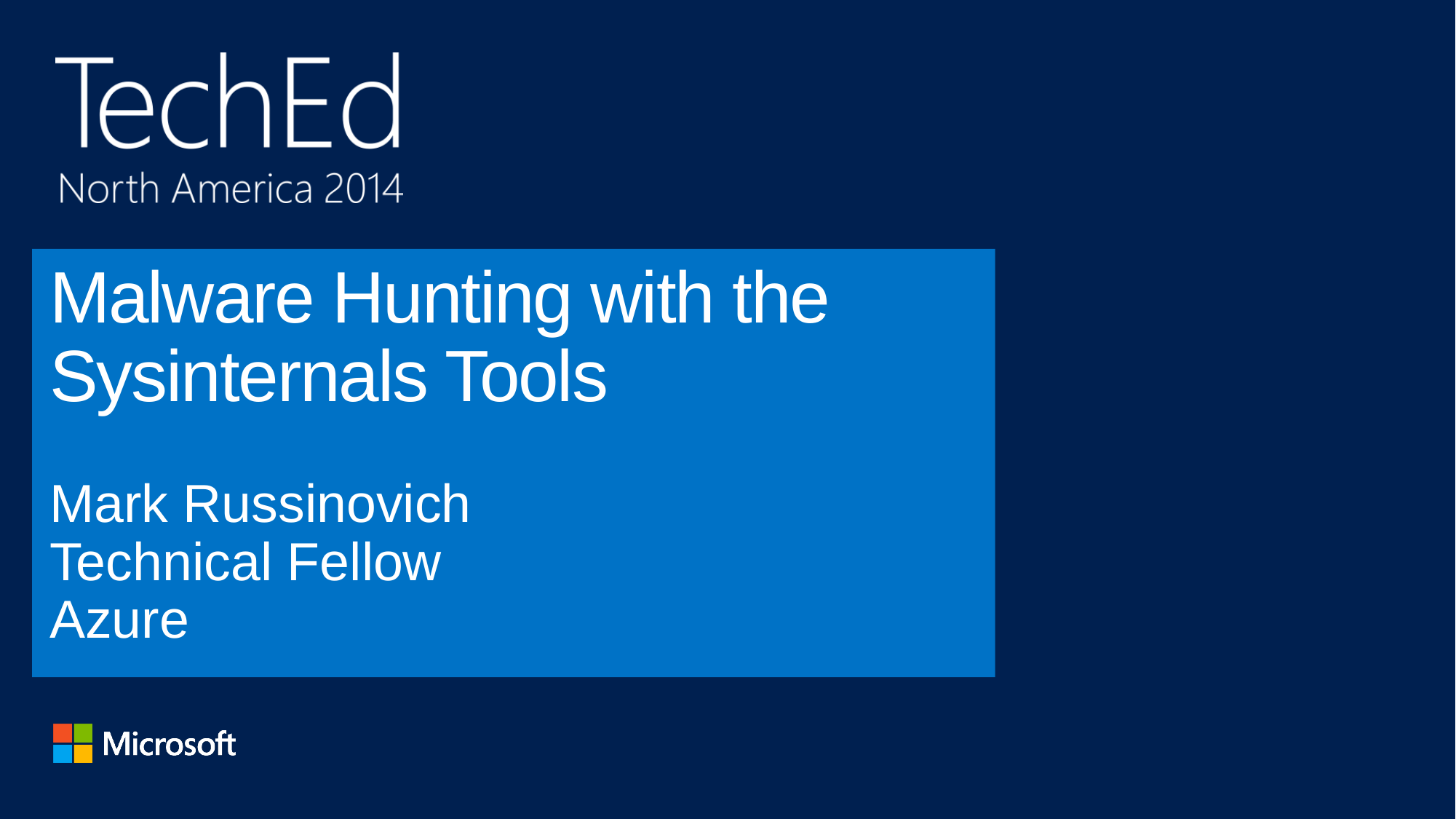

# Malware Hunting with the Sysinternals Tools
Mark Russinovich
Technical Fellow
Azure